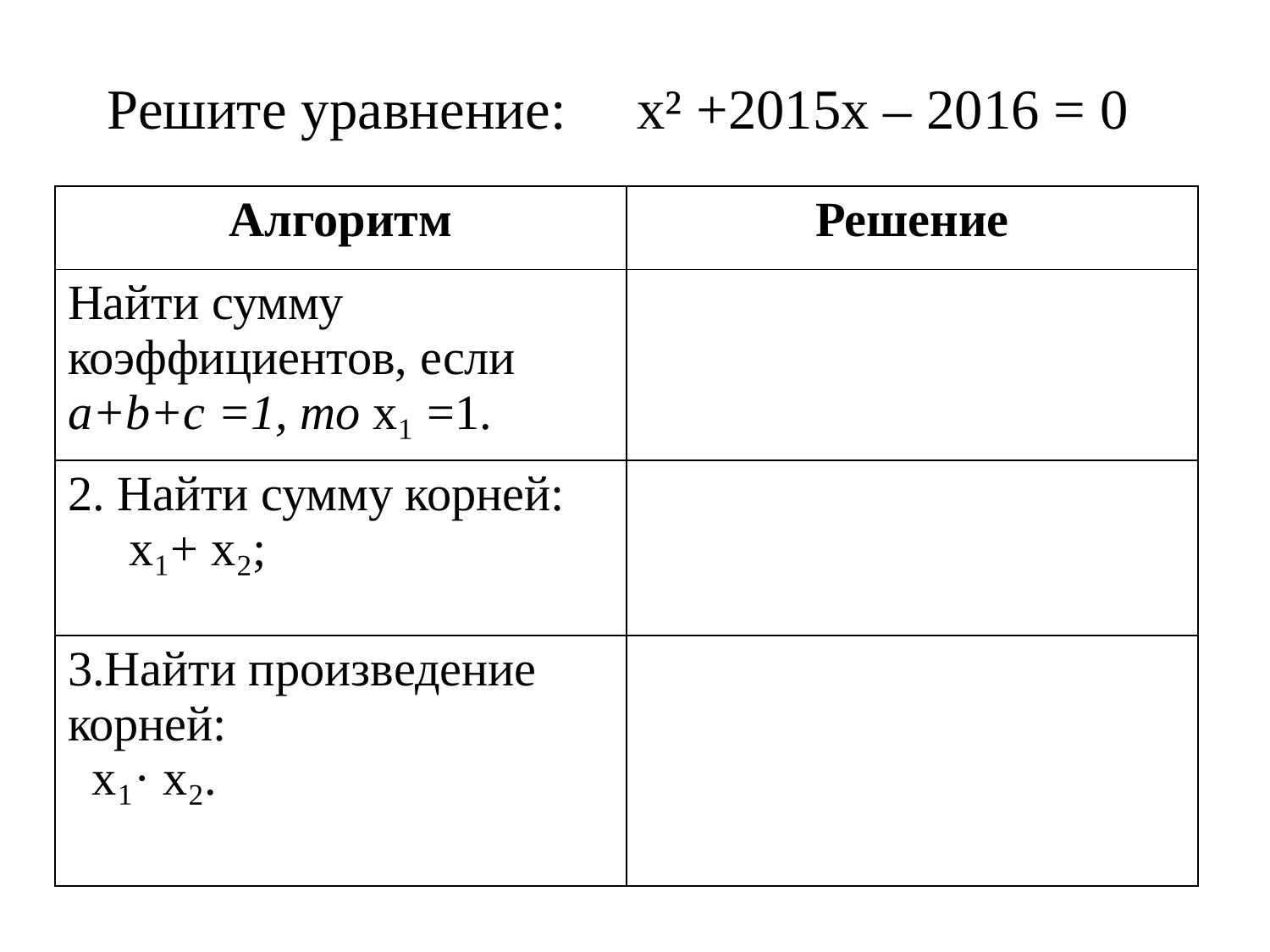

Решите уравнение:     х² +2015х – 2016 = 0
| Алгоритм | Решение |
| --- | --- |
| Найти сумму коэффициентов, если a+b+c =1, то х₁ =1. |  |
| 2. Найти сумму корней: x₁+ x₂; |  |
| 3.Найти произведение корней: x₁· x₂. |  |